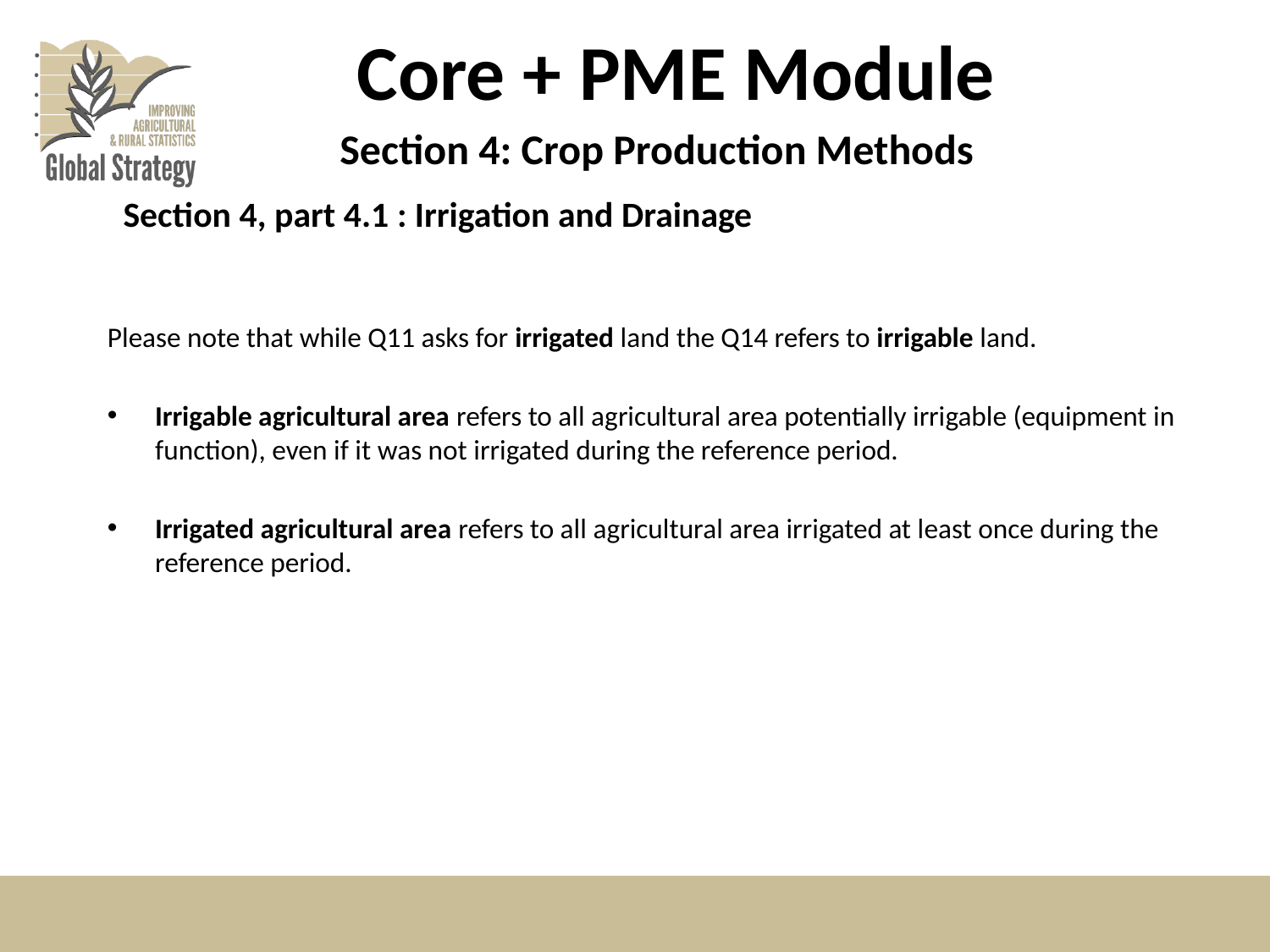

# Core + PME Module
Section 4: Crop Production Methods

Section 4, part 4.1 : Irrigation and Drainage

Please note that while Q11 asks for irrigated land the Q14 refers to irrigable land.

Irrigable agricultural area refers to all agricultural area potentially irrigable (equipment in function), even if it was not irrigated during the reference period.

Irrigated agricultural area refers to all agricultural area irrigated at least once during the reference period.